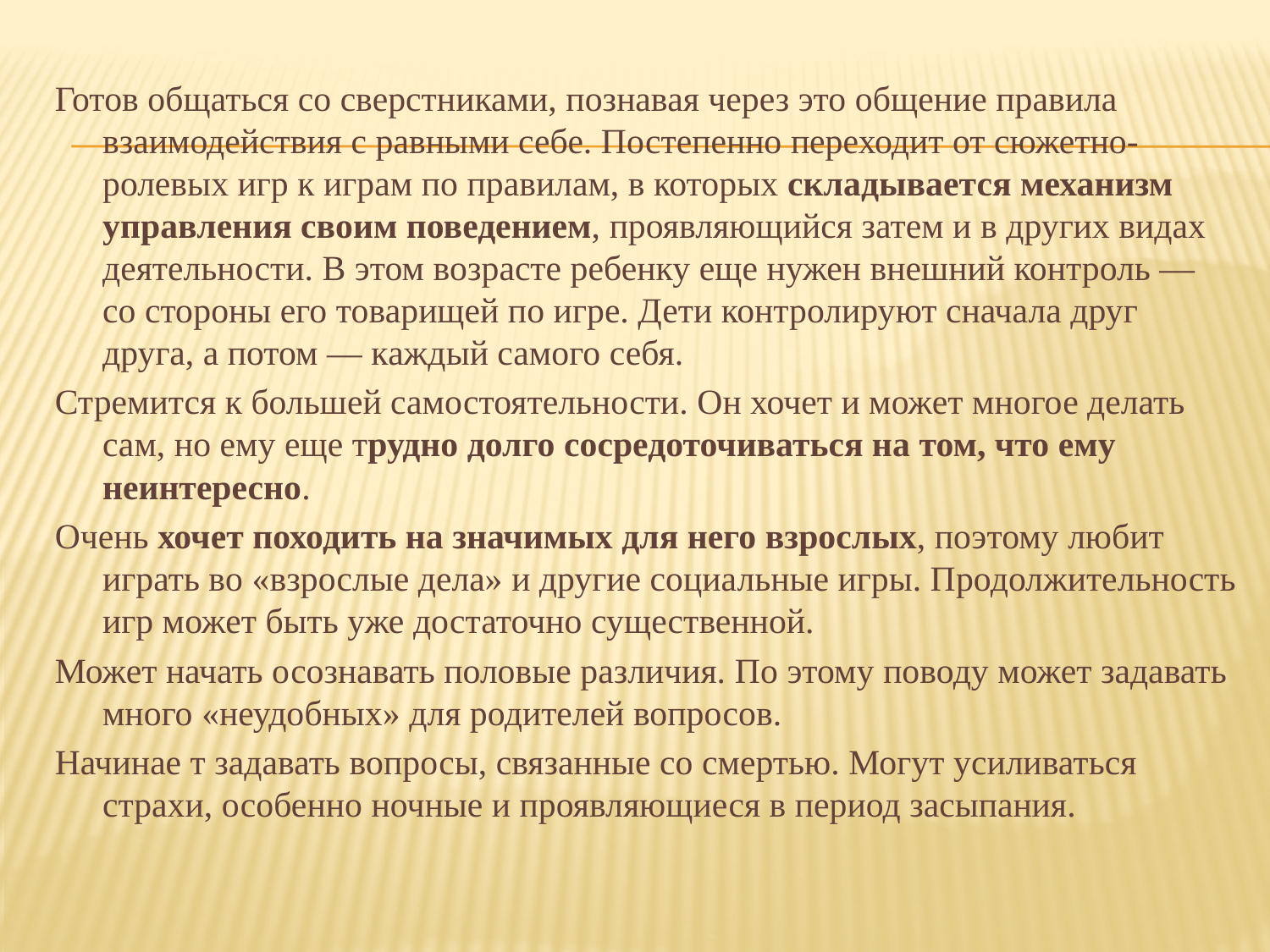

Готов общаться со сверстниками, познавая через это общение правила взаимодействия с равными себе. Постепенно переходит от сюжетно-ролевых игр к играм по правилам, в которых складывается механизм управления своим поведением, проявляющийся затем и в других видах деятельности. В этом возрасте ребенку еще нужен внешний контроль — со стороны его товарищей по игре. Дети контролируют сначала друг друга, а потом — каждый самого себя.
Стремится к большей самостоятельности. Он хочет и может многое делать сам, но ему еще трудно долго сосредоточиваться на том, что ему неинтересно.
Очень хочет походить на значимых для него взрослых, поэтому любит играть во «взрослые дела» и другие социальные игры. Продолжительность игр может быть уже достаточно существенной.
Может начать осознавать половые различия. По этому поводу может задавать много «неудобных» для родителей вопросов.
Начинае т задавать вопросы, связанные со смертью. Могут усиливаться страхи, особенно ночные и проявляющиеся в период засыпания.

#